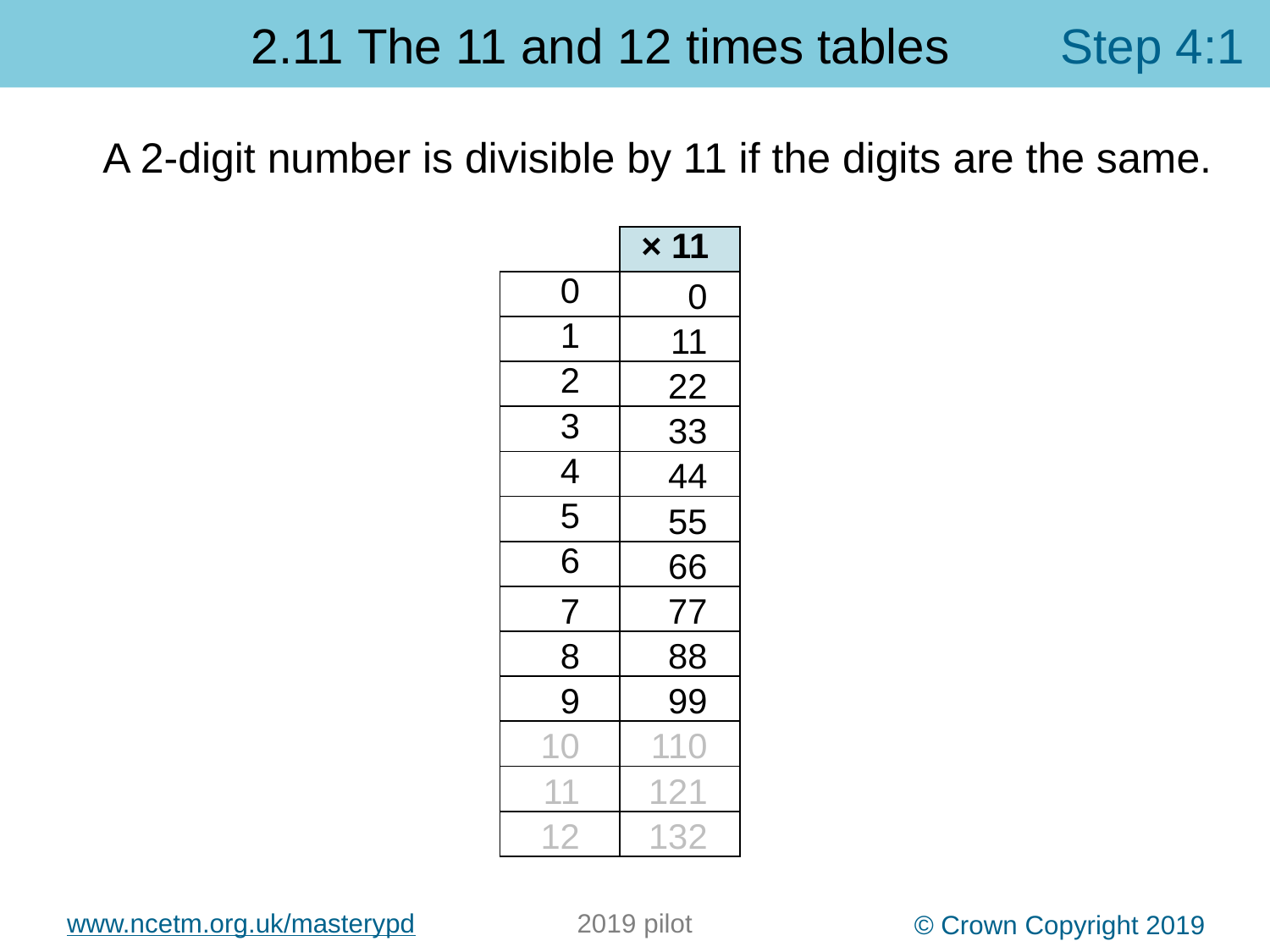

2.11 The 11 and 12 times tables	Step 4:1
A 2-digit number is divisible by 11 if the digits are the same.
|  | × 11 |
| --- | --- |
| 0 | 0 |
| 1 | 11 |
| 2 | 22 |
| 3 | 33 |
| 4 | 44 |
| 5 | 55 |
| 6 | 66 |
| 7 | 77 |
| 8 | 88 |
| 9 | 99 |
| 10 | 110 |
| 11 | 121 |
| 12 | 132 |